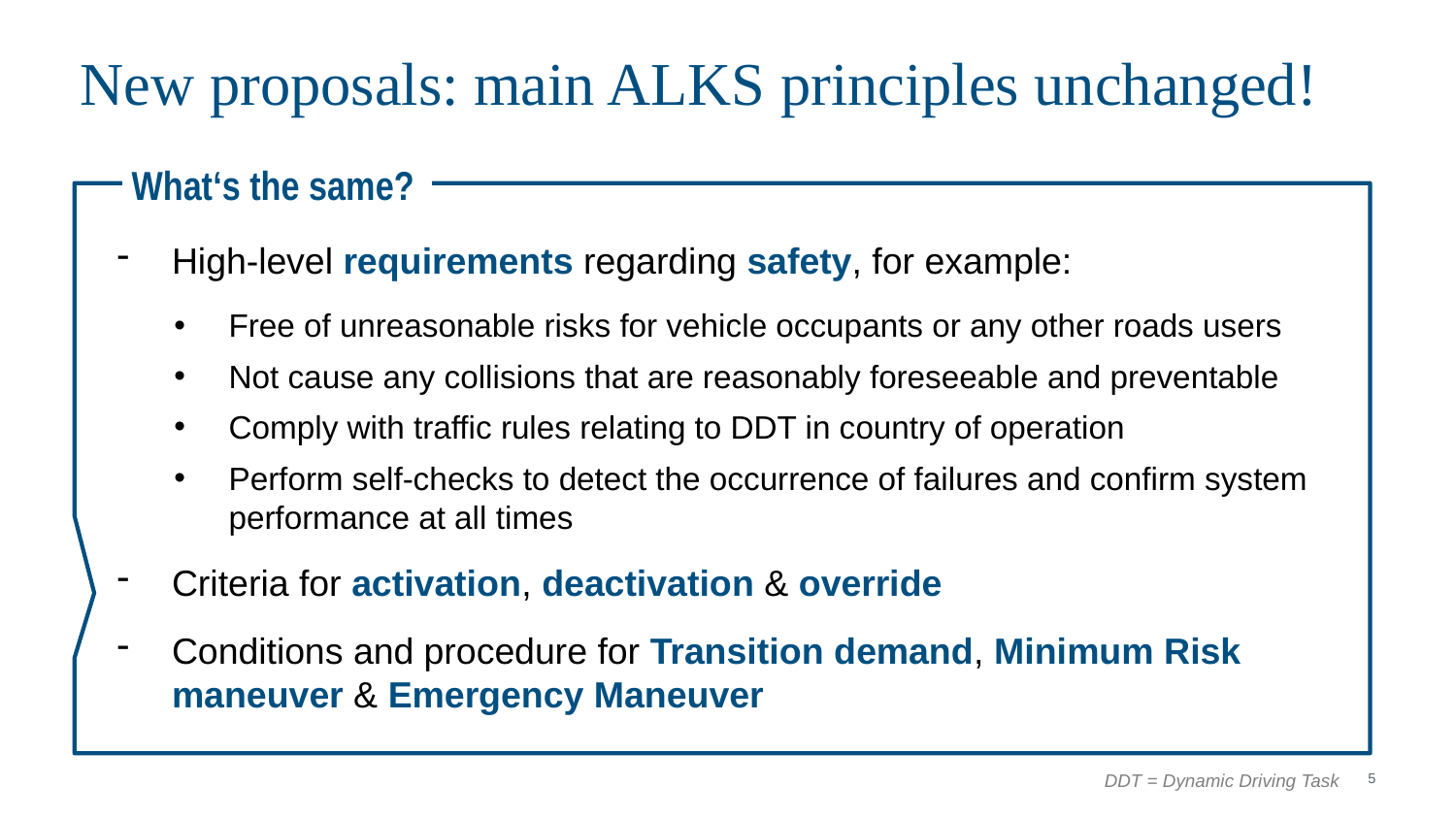

# New proposals: main ALKS principles unchanged!
 What‘s the same?
High-level requirements regarding safety, for example:
Free of unreasonable risks for vehicle occupants or any other roads users
Not cause any collisions that are reasonably foreseeable and preventable
Comply with traffic rules relating to DDT in country of operation
Perform self-checks to detect the occurrence of failures and confirm system performance at all times
Criteria for activation, deactivation & override
Conditions and procedure for Transition demand, Minimum Risk maneuver & Emergency Maneuver

DDT = Dynamic Driving Task
5